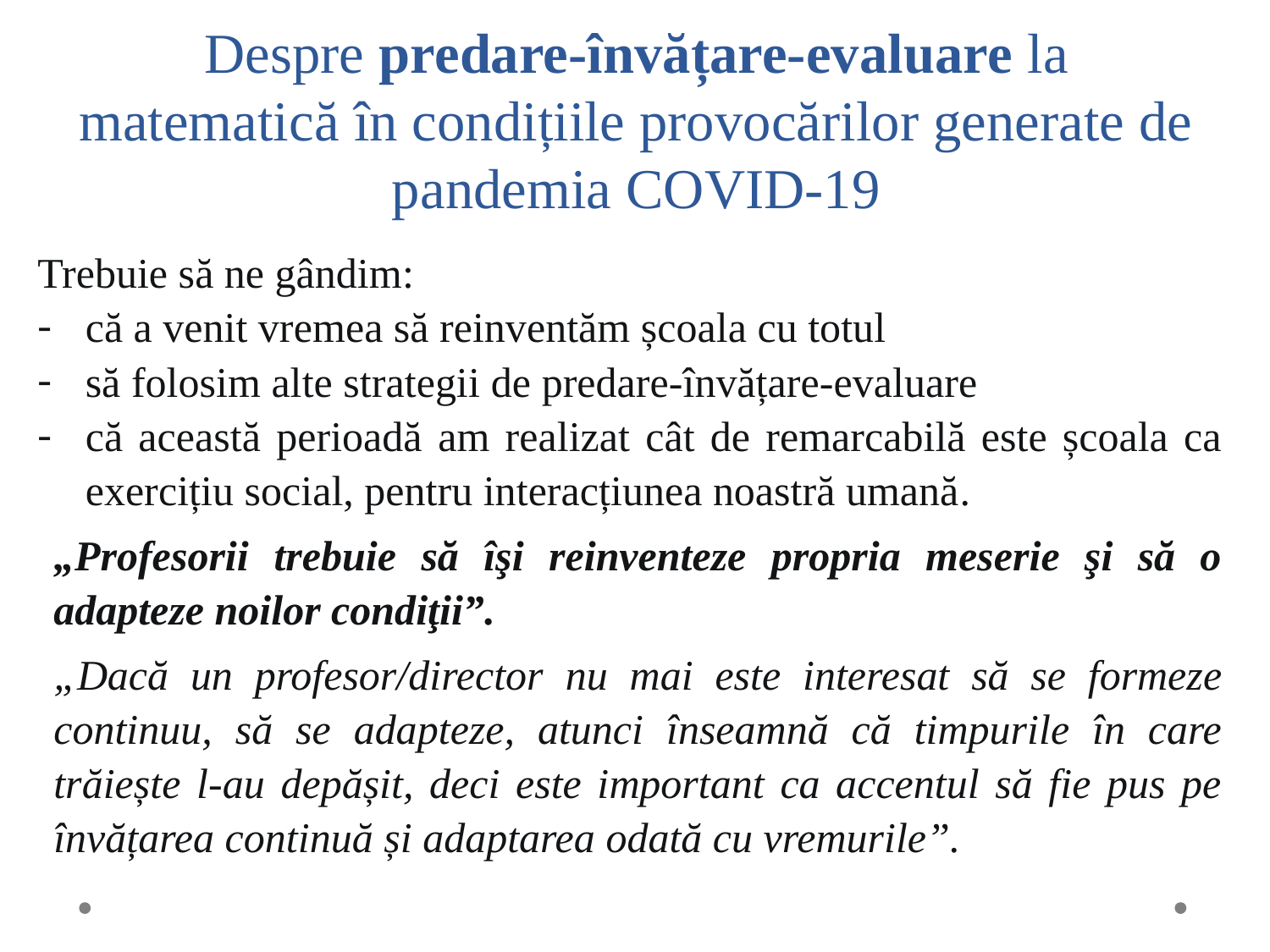

# Despre predare-învățare-evaluare la matematică în condițiile provocărilor generate de pandemia COVID-19
Trebuie să ne gândim:
că a venit vremea să reinventăm școala cu totul
să folosim alte strategii de predare-învățare-evaluare
că această perioadă am realizat cât de remarcabilă este școala ca exercițiu social, pentru interacțiunea noastră umană.
„Profesorii trebuie să îşi reinventeze propria meserie şi să o adapteze noilor condiţii”.
„Dacă un profesor/director nu mai este interesat să se formeze continuu, să se adapteze, atunci înseamnă că timpurile în care trăiește l-au depășit, deci este important ca accentul să fie pus pe învățarea continuă și adaptarea odată cu vremurile”.